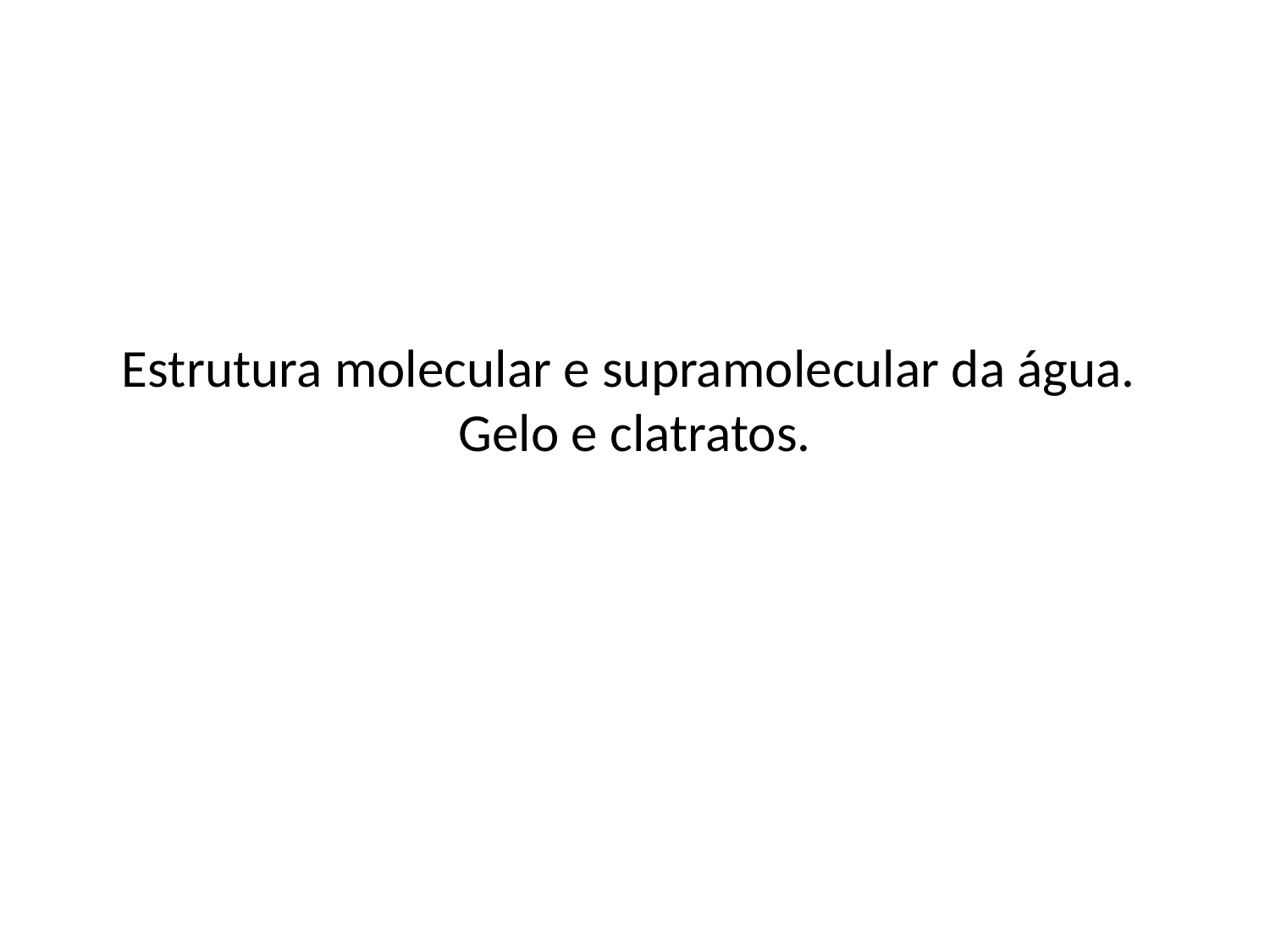

# Estrutura molecular e supramolecular da água. Gelo e clatratos.